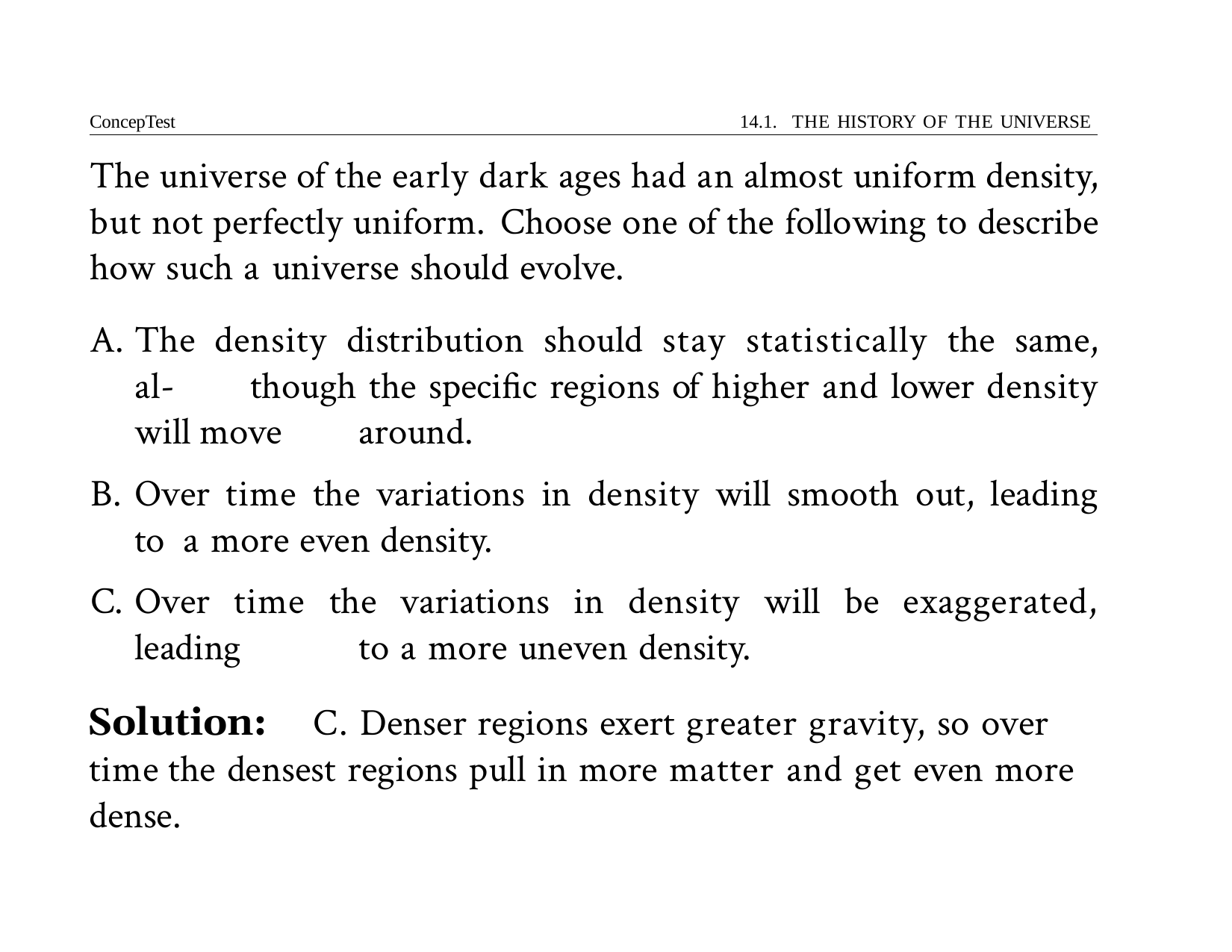

ConcepTest	14.1.  THE HISTORY OF THE UNIVERSE

# The universe of the early dark ages had an almost uniform density, but not perfectly uniform. Choose one of the following to describe how such a universe should evolve.
The density distribution should stay statistically the same, al- 	though the specific regions of higher and lower density will move 	around.
Over time the variations in density will smooth out, leading to 	a more even density.
Over time the variations in density will be exaggerated, leading 	to a more uneven density.
Solution:	C. Denser regions exert greater gravity, so over time the densest regions pull in more matter and get even more dense.